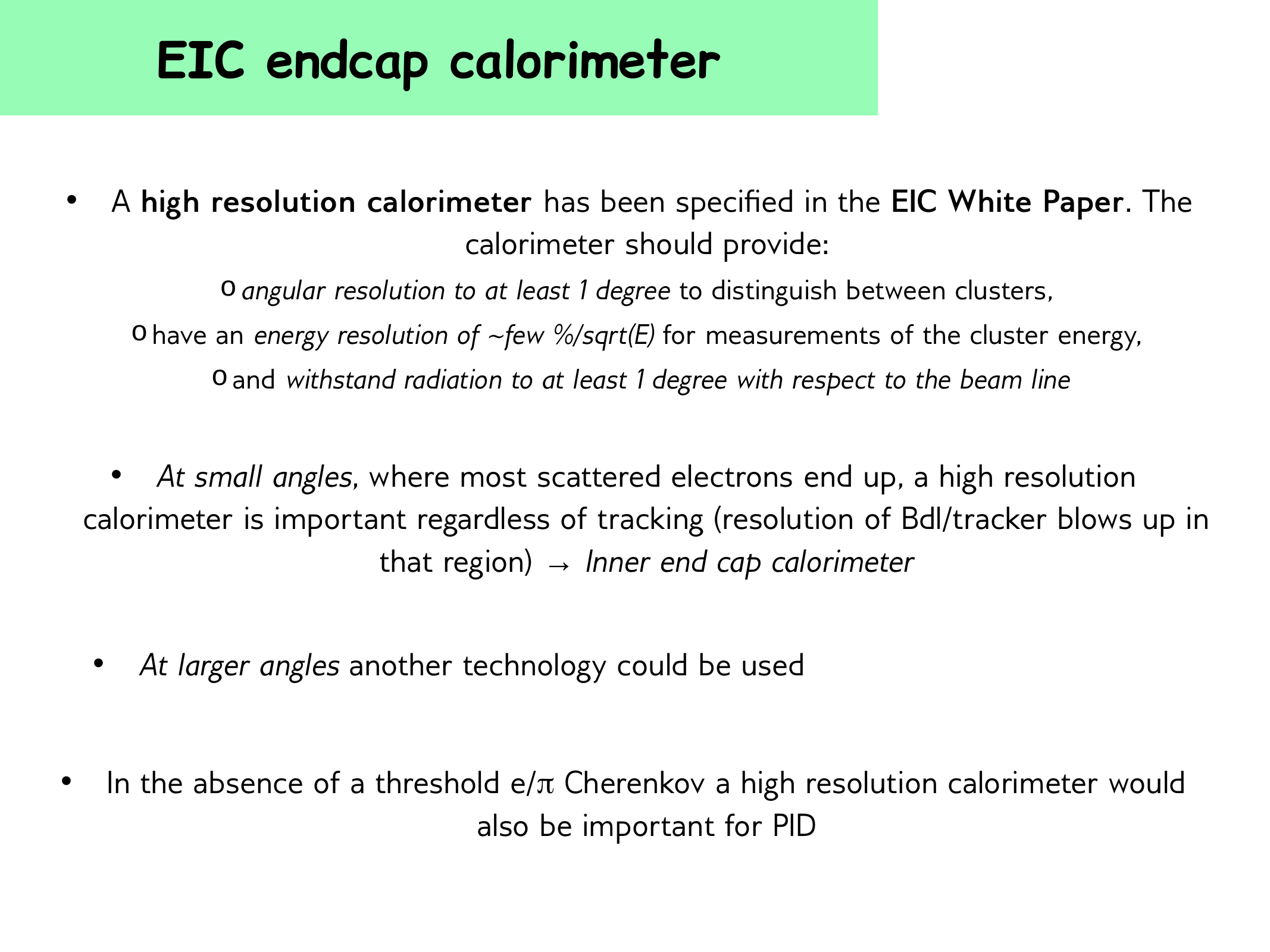

EIC endcap calorimeter
A high resolution calorimeter has been specified in the EIC White Paper. The calorimeter should provide:
angular resolution to at least 1 degree to distinguish between clusters,
have an energy resolution of ~few %/sqrt(E) for measurements of the cluster energy,
and withstand radiation to at least 1 degree with respect to the beam line
At small angles, where most scattered electrons end up, a high resolution calorimeter is important regardless of tracking (resolution of Bdl/tracker blows up in that region) → Inner end cap calorimeter
At larger angles another technology could be used
In the absence of a threshold e/π Cherenkov a high resolution calorimeter would also be important for PID